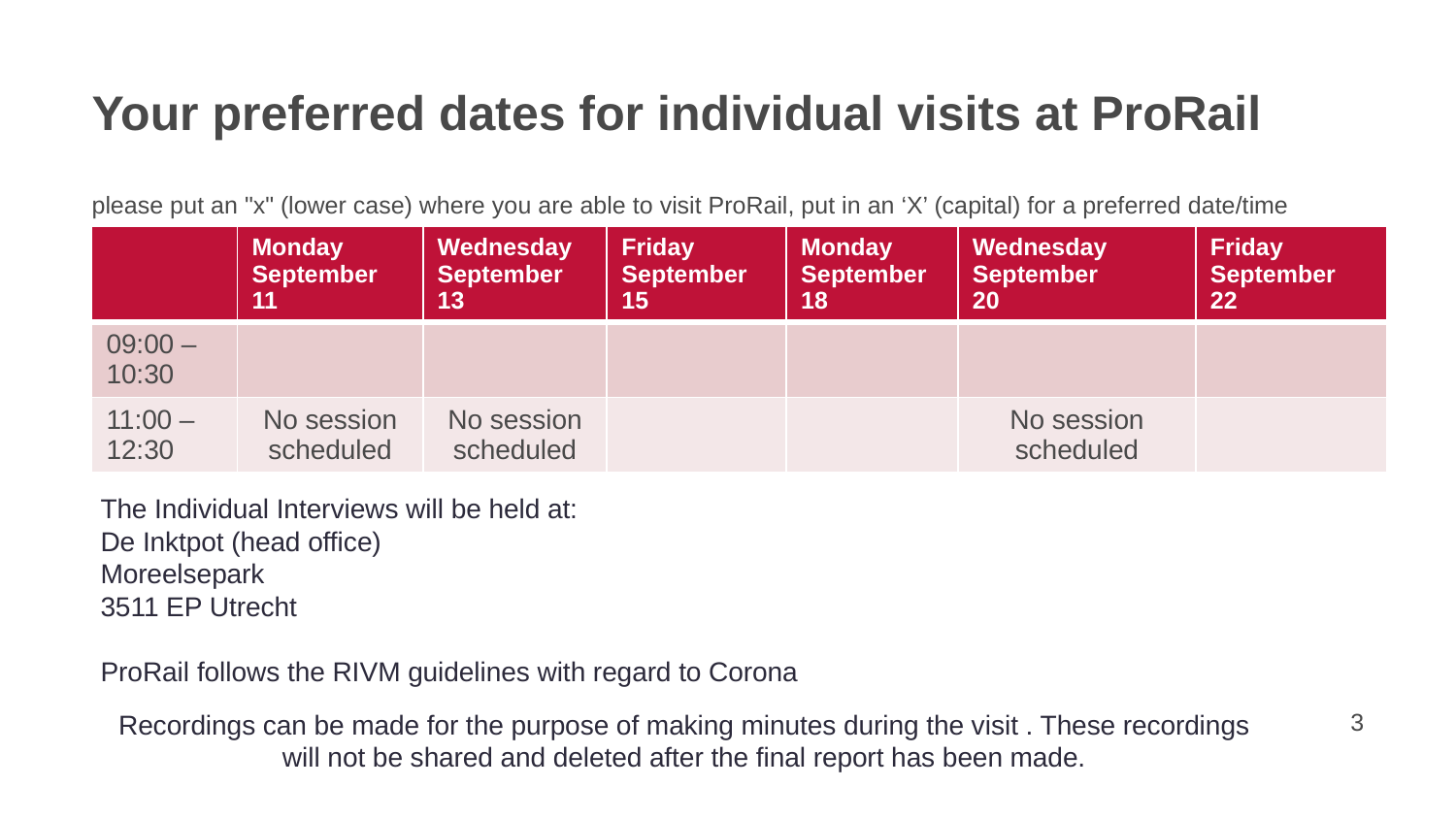

# Your preferred dates for individual visits at ProRail please put an "x" (lower case) where you are able to visit ProRail, put in an ‘X’ (capital) for a preferred date/time
|  | Monday September 11 | Wednesday September 13 | Friday September 15 | Monday September 18 | Wednesday September 20 | Friday  September 22 |
| --- | --- | --- | --- | --- | --- | --- |
| 09:00 – 10:30 |  |  |  |  |  |  |
| 11:00 – 12:30 | No session scheduled | No session scheduled |  |  | No session scheduled |  |
The Individual Interviews will be held at:
De Inktpot (head office)
Moreelsepark
3511 EP Utrecht

ProRail follows the RIVM guidelines with regard to Corona

Recordings can be made for the purpose of making minutes during the visit . These recordings will not be shared and deleted after the final report has been made.